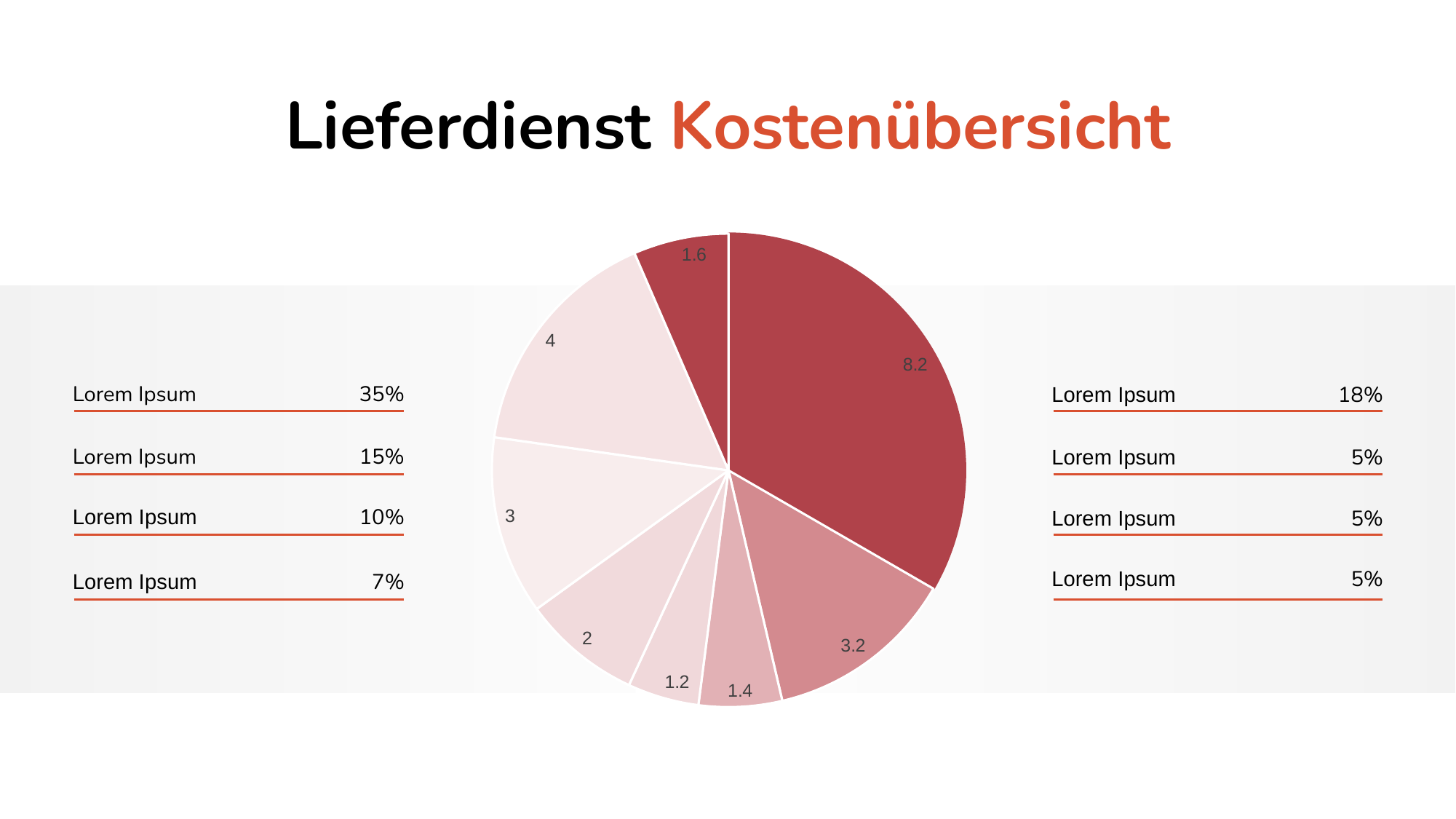

# Lieferdienst Kostenübersicht

### Chart

| Category | Sales |
|---|---|
| 1 | 8.2 |
| 2 | 3.2 |
| 3 | 1.4 |
| 4 | 1.2 |
| 5 | 2.0 |
| 6 | 3.0 |
| 7 | 4.0 |
| 8 | 1.6 |
Lorem Ipsum
35%
Lorem Ipsum
18%
Lorem Ipsum
15%
Lorem Ipsum
5%
Lorem Ipsum
10%
Lorem Ipsum
5%
Lorem Ipsum
5%
Lorem Ipsum
7%